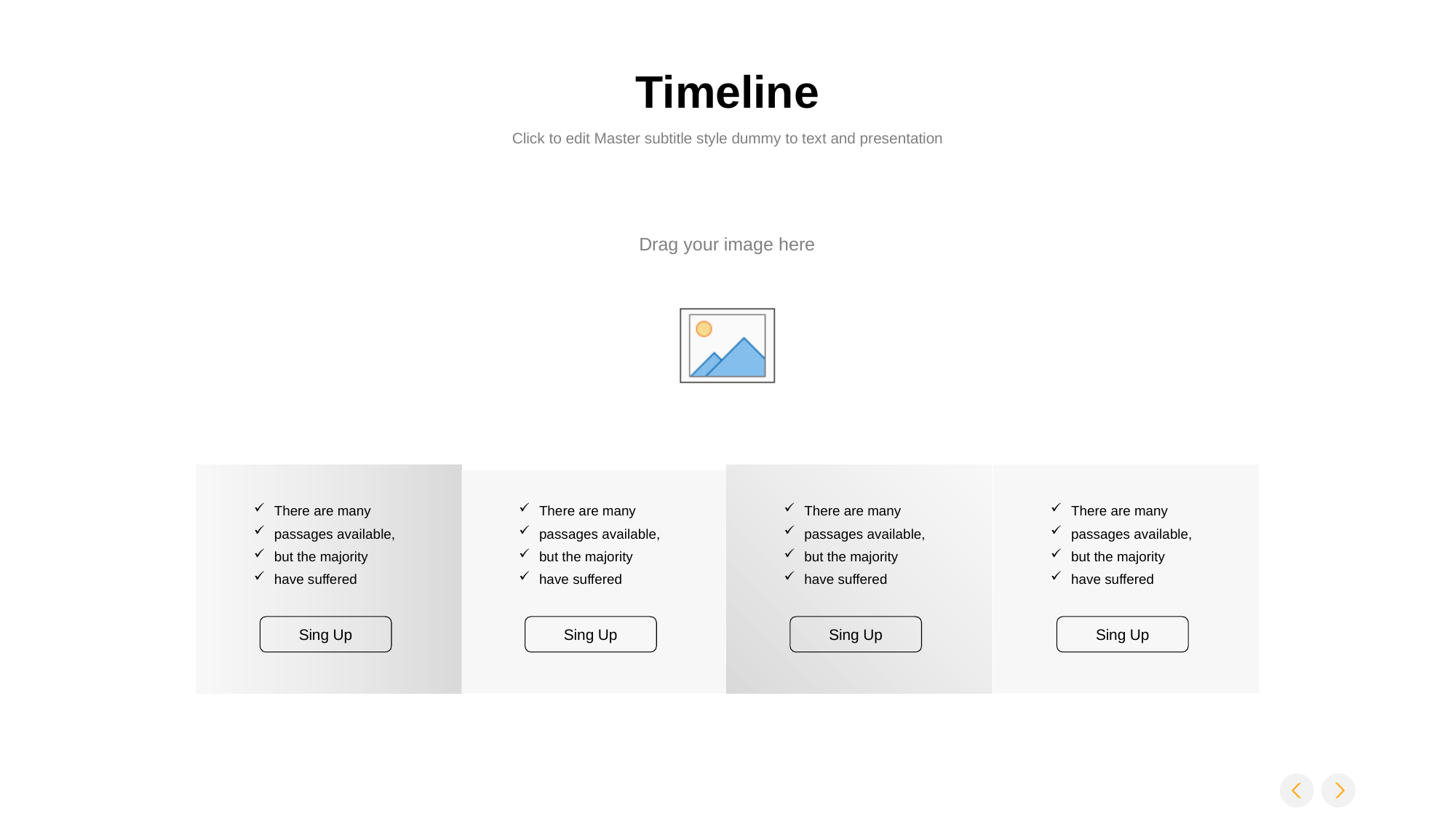

# Timeline
Click to edit Master subtitle style dummy to text and presentation

There are many
passages available,
but the majority
have suffered

Sing Up
There are many
passages available,
but the majority
have suffered

Sing Up
There are many
passages available,
but the majority
have suffered

Sing Up
There are many
passages available,
but the majority
have suffered

Sing Up